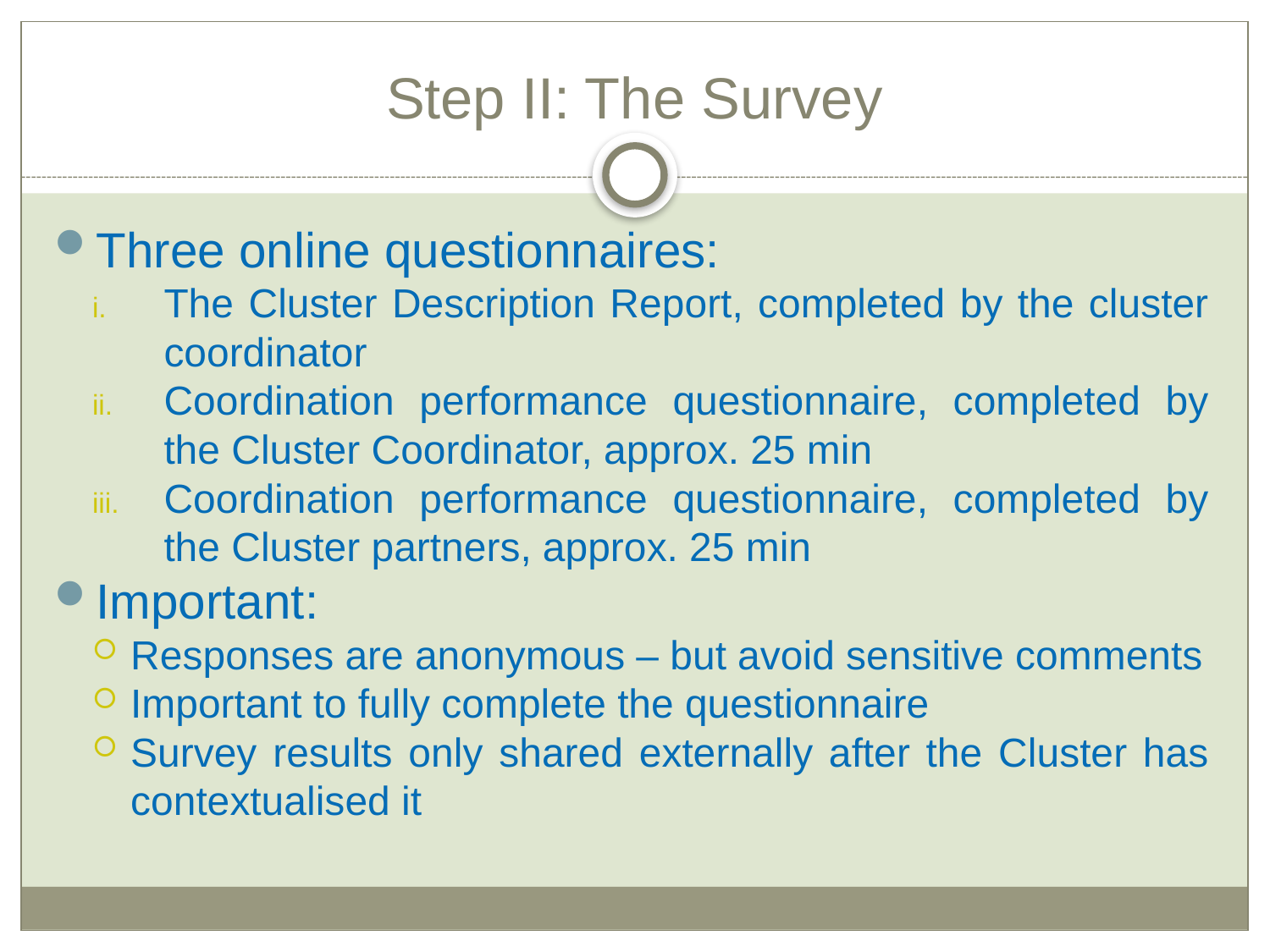

# Step II: The Survey
Three online questionnaires:
The Cluster Description Report, completed by the cluster coordinator
Coordination performance questionnaire, completed by the Cluster Coordinator, approx. 25 min
Coordination performance questionnaire, completed by the Cluster partners, approx. 25 min
Important:
Responses are anonymous – but avoid sensitive comments
Important to fully complete the questionnaire
Survey results only shared externally after the Cluster has contextualised it